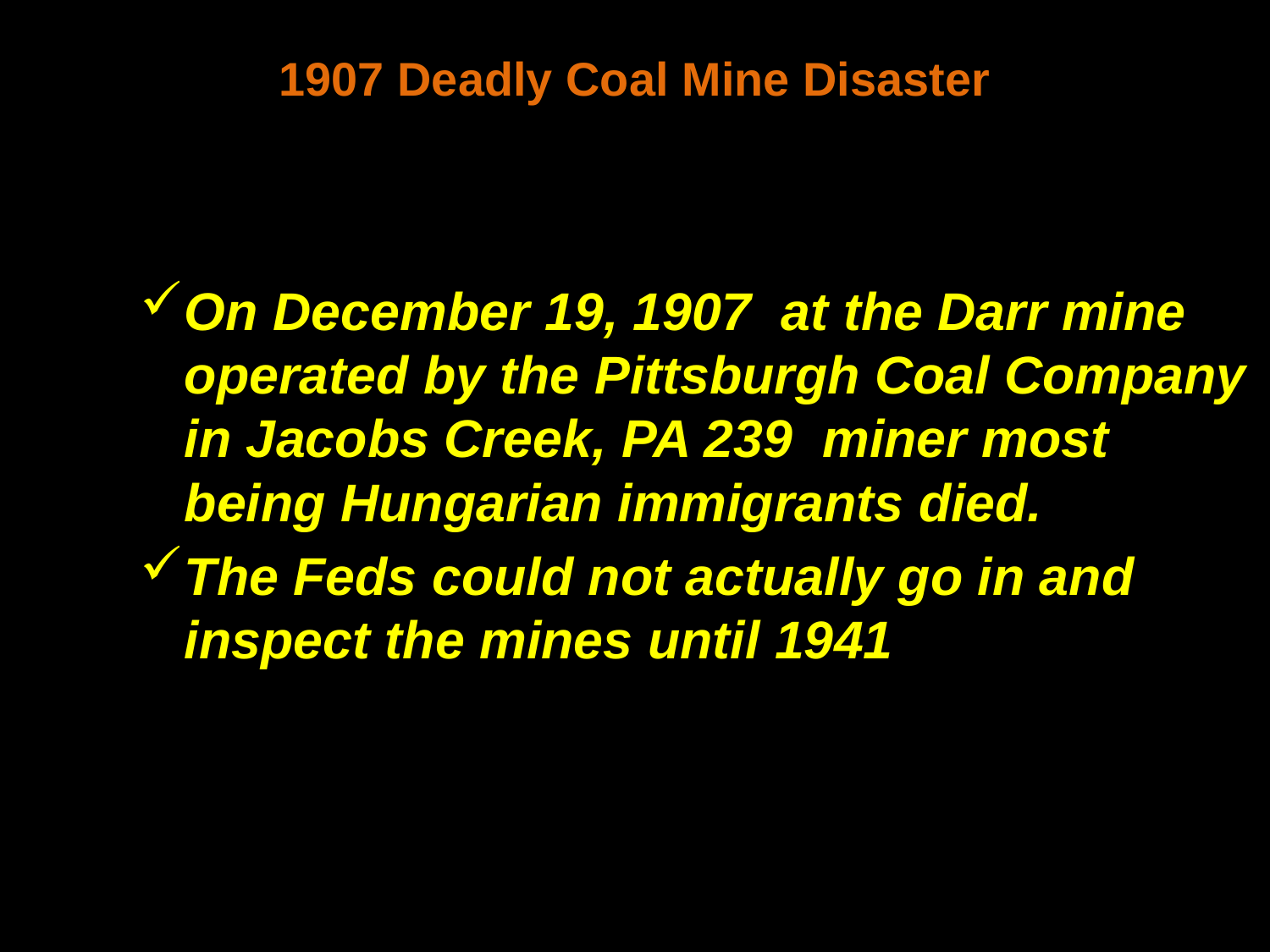

# 1907 Deadly Coal Mine Disaster
On December 19, 1907  at the Darr mine operated by the Pittsburgh Coal Company in Jacobs Creek, PA 239  miner most being Hungarian immigrants died.
The Feds could not actually go in and inspect the mines until 1941